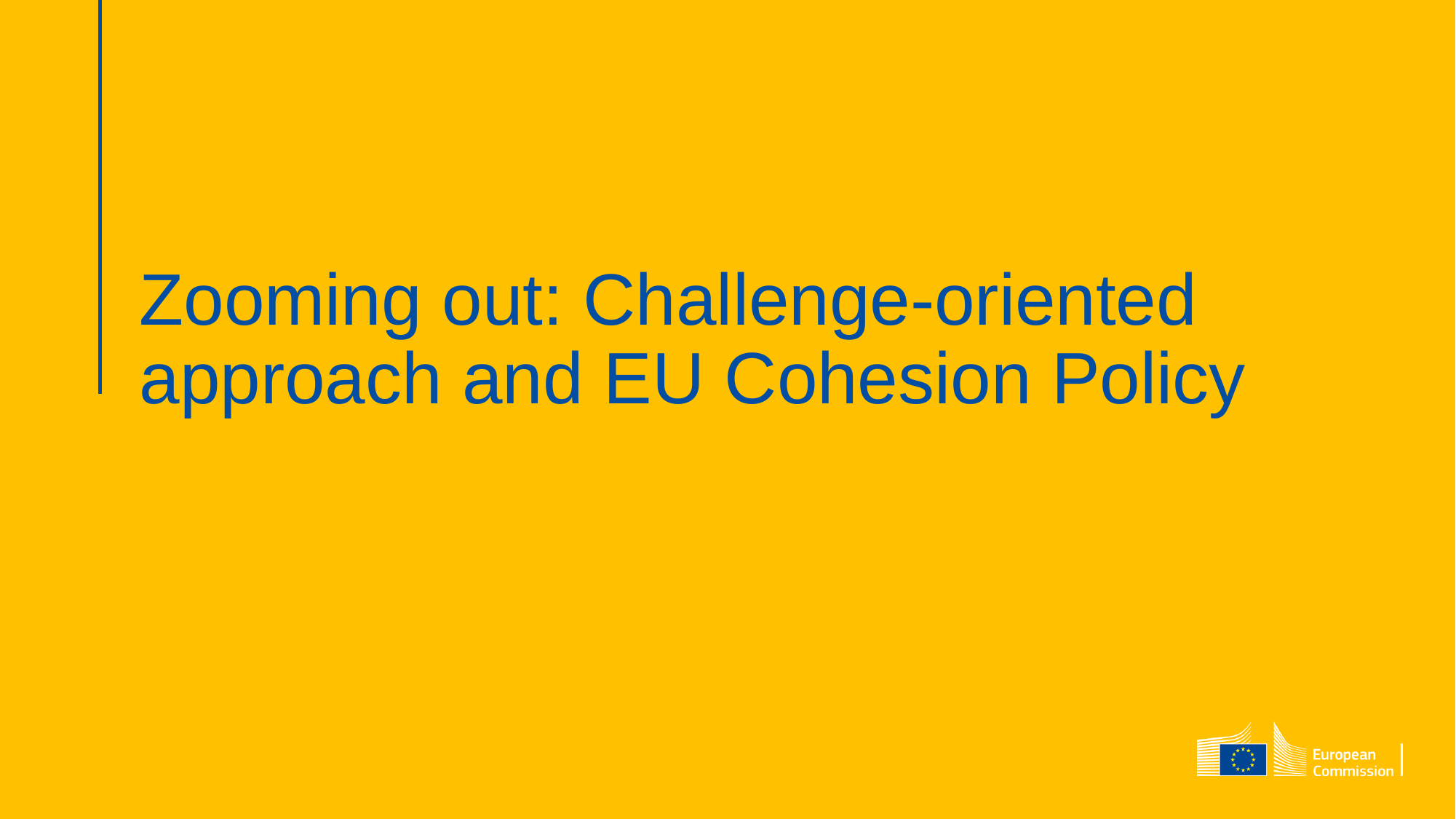

# Zooming out: Challenge-oriented approach and EU Cohesion Policy